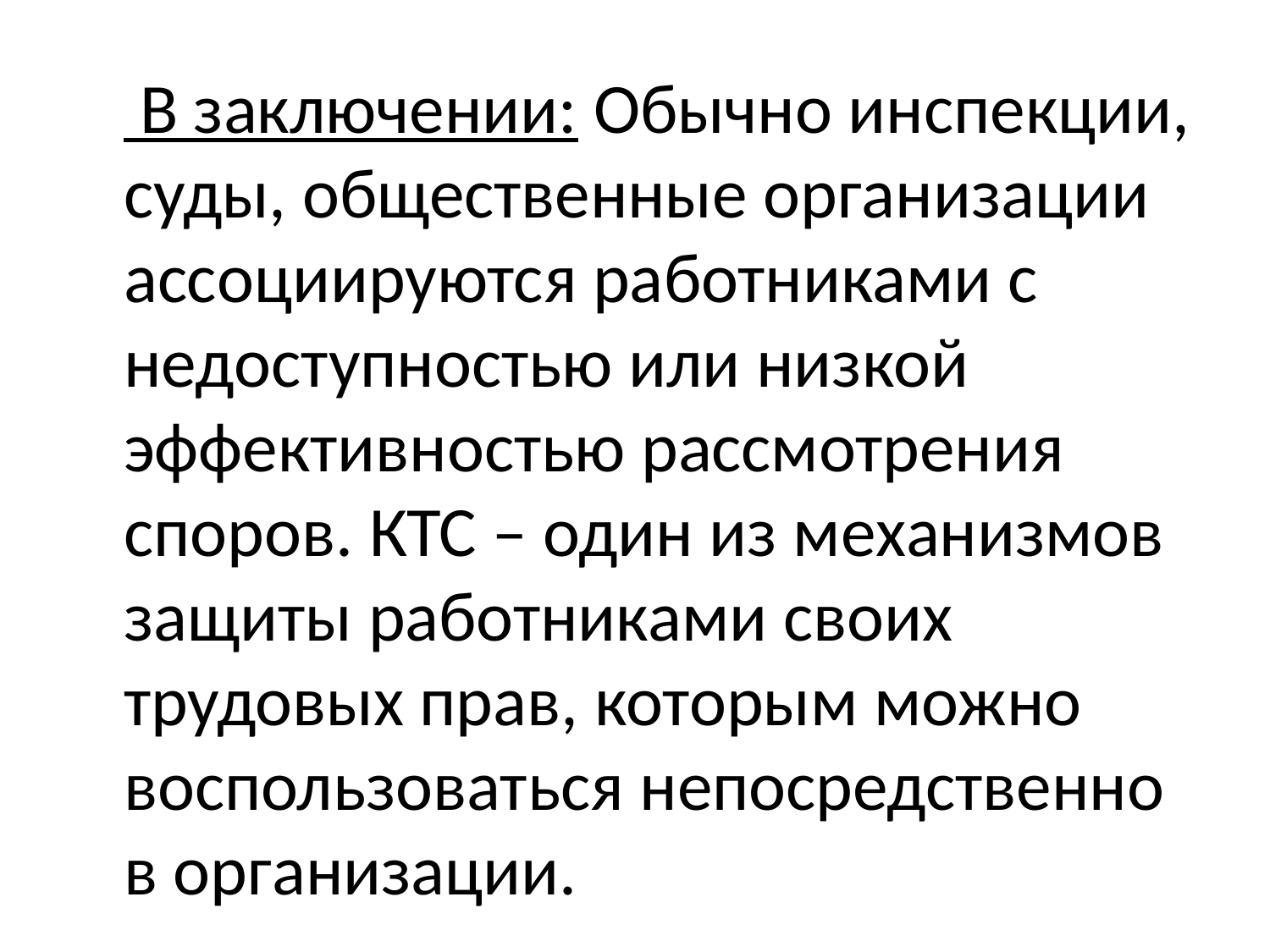

#
    В заключении: Обычно инспекции, суды, общественные организации ассоциируются работниками с недоступностью или низкой эффективностью рассмотрения споров. КТС – один из механизмов защиты работниками своих трудовых прав, которым можно воспользоваться непосредственно в организации.